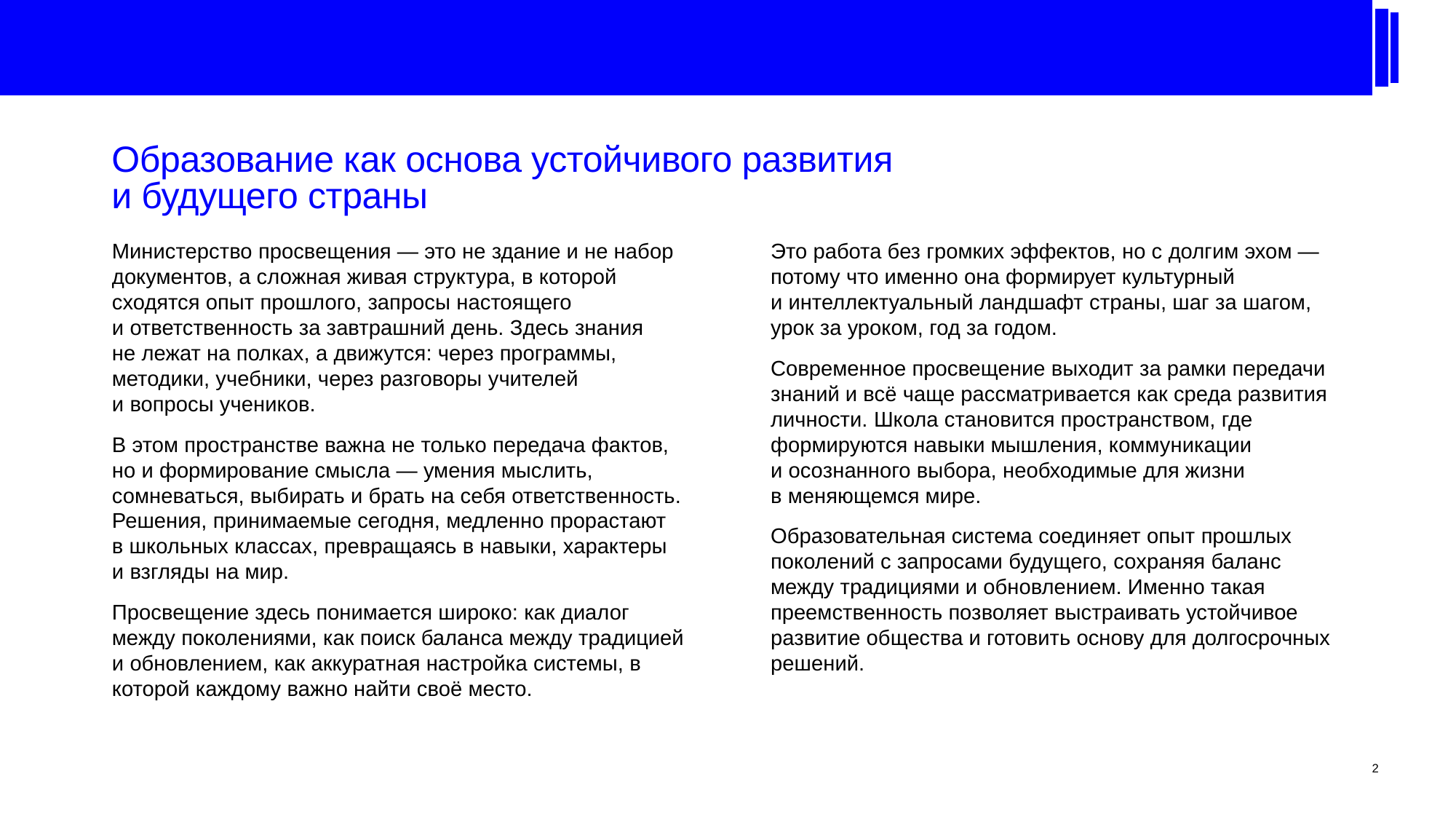

# Образование как основа устойчивого развития и будущего страны
Министерство просвещения — это не здание и не набор документов, а сложная живая структура, в которой сходятся опыт прошлого, запросы настоящего и ответственность за завтрашний день. Здесь знания не лежат на полках, а движутся: через программы, методики, учебники, через разговоры учителей и вопросы учеников.
В этом пространстве важна не только передача фактов, но и формирование смысла — умения мыслить, сомневаться, выбирать и брать на себя ответственность. Решения, принимаемые сегодня, медленно прорастают в школьных классах, превращаясь в навыки, характеры и взгляды на мир.
Просвещение здесь понимается широко: как диалог между поколениями, как поиск баланса между традицией и обновлением, как аккуратная настройка системы, в которой каждому важно найти своё место.
Это работа без громких эффектов, но с долгим эхом — потому что именно она формирует культурный и интеллектуальный ландшафт страны, шаг за шагом, урок за уроком, год за годом.
Современное просвещение выходит за рамки передачи знаний и всё чаще рассматривается как среда развития личности. Школа становится пространством, где формируются навыки мышления, коммуникации и осознанного выбора, необходимые для жизни в меняющемся мире.
Образовательная система соединяет опыт прошлых поколений с запросами будущего, сохраняя баланс между традициями и обновлением. Именно такая преемственность позволяет выстраивать устойчивое развитие общества и готовить основу для долгосрочных решений.
2